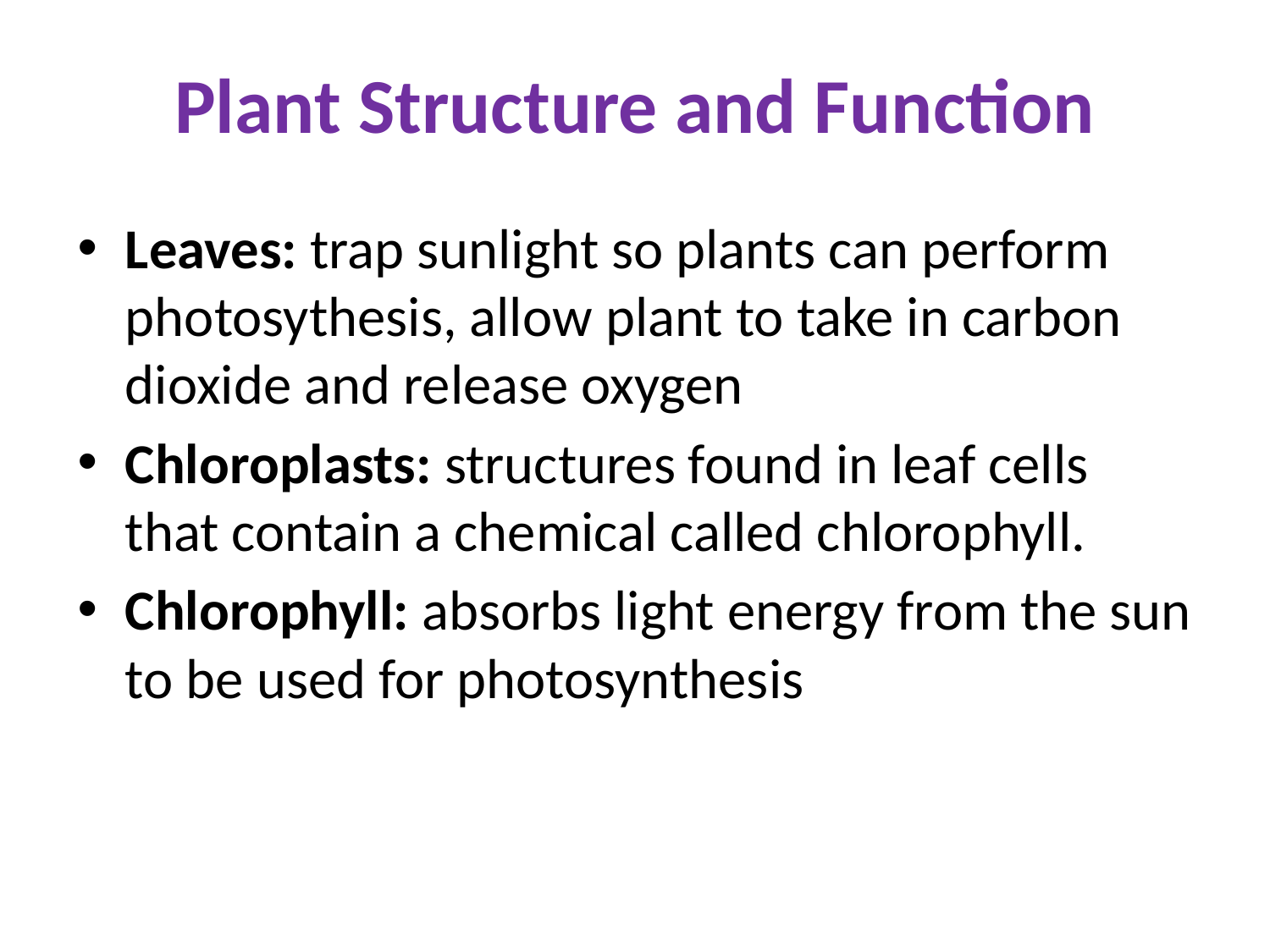

# Plant Structure and Function
Leaves: trap sunlight so plants can perform photosythesis, allow plant to take in carbon dioxide and release oxygen
Chloroplasts: structures found in leaf cells that contain a chemical called chlorophyll.
Chlorophyll: absorbs light energy from the sun to be used for photosynthesis